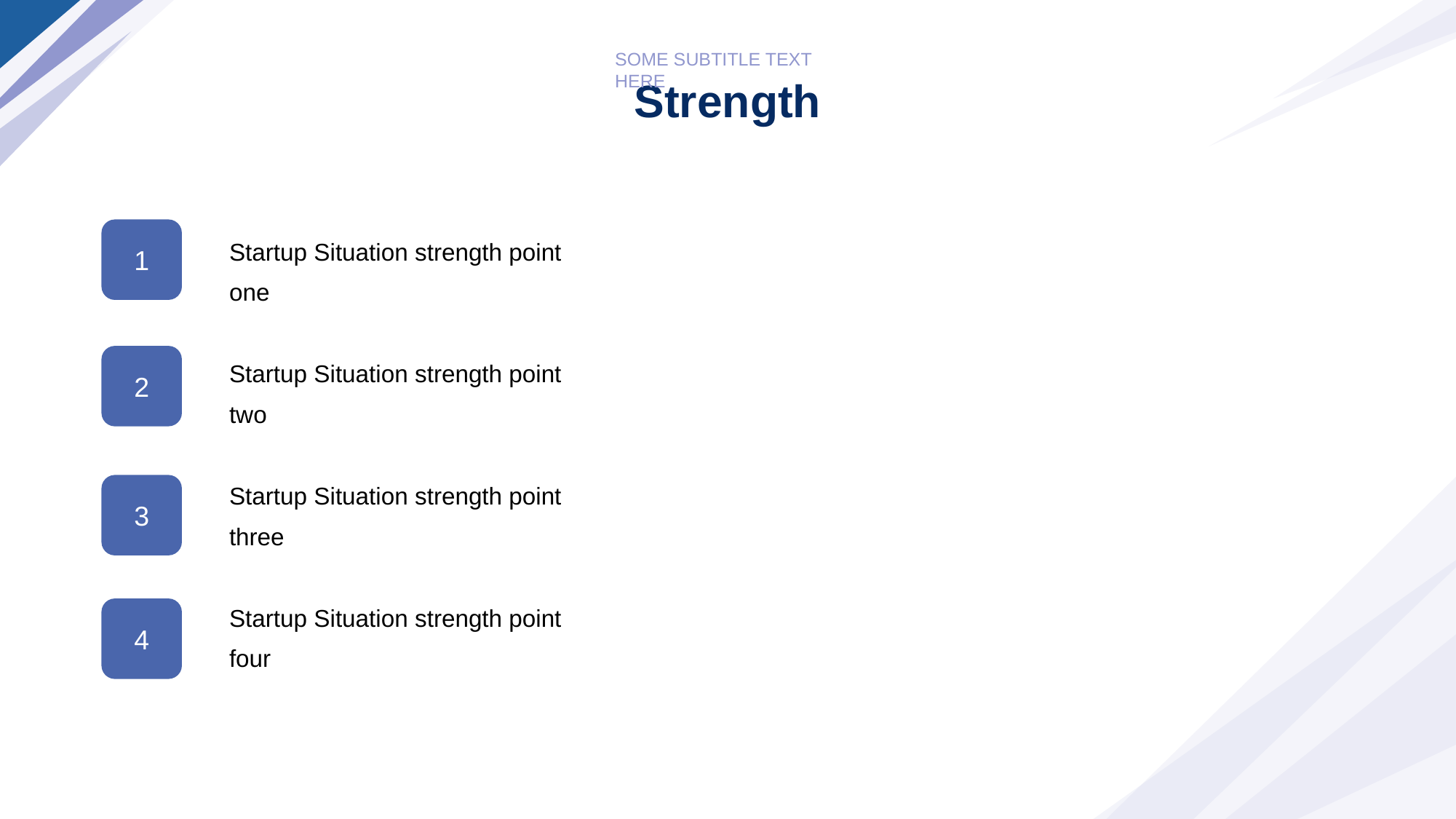

SOME SUBTITLE TEXT HERE
# Strength

1
Startup Situation strength point one

Startup Situation strength point two

Startup Situation strength point three

Startup Situation strength point four
2
3
4